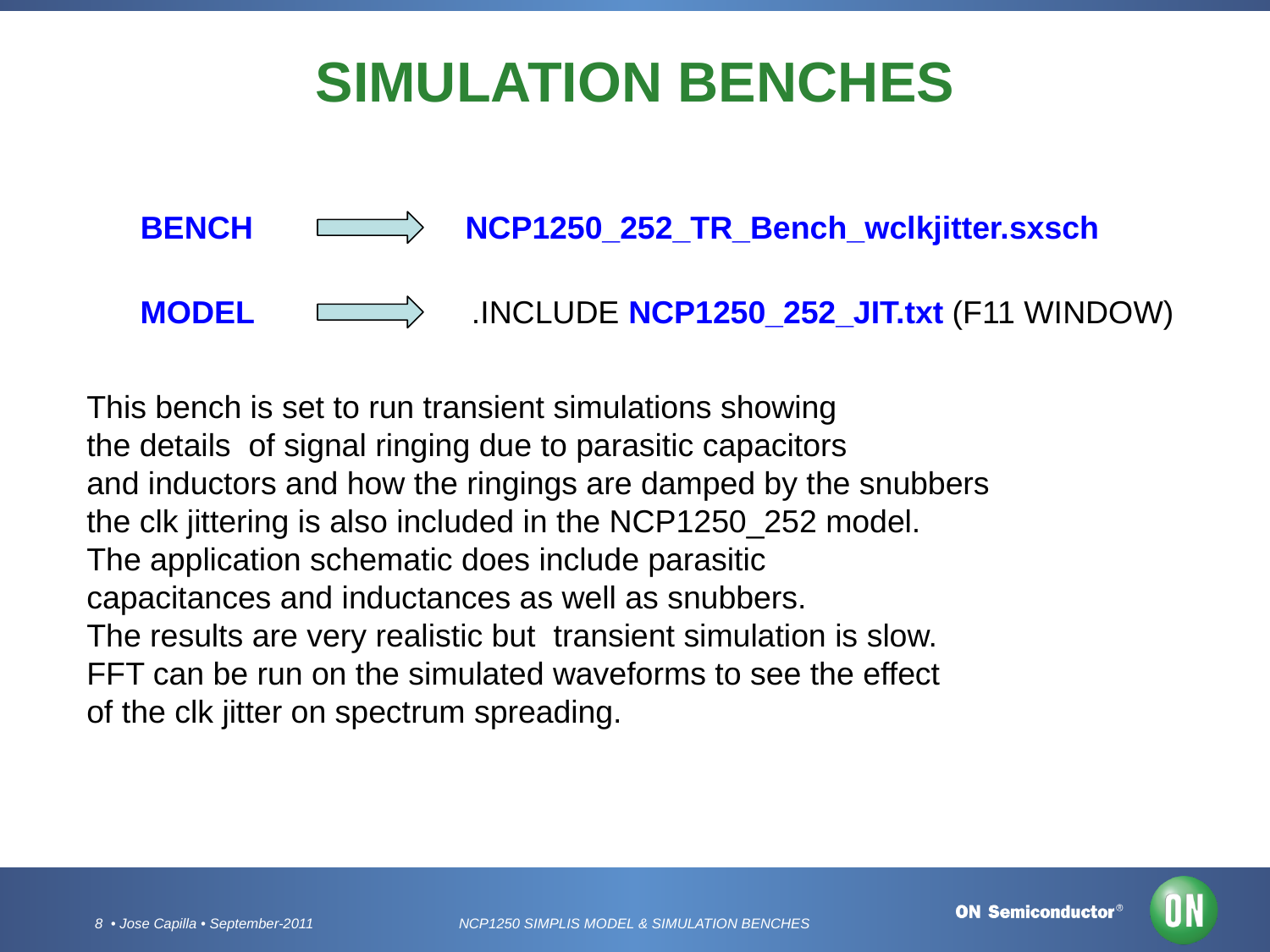

# SIMULATION BENCHES
BENCH
NCP1250_252_TR_Bench_wclkjitter.sxsch

MODEL
.INCLUDE NCP1250_252_JIT.txt (F11 WINDOW)

This bench is set to run transient simulations showing
the details  of signal ringing due to parasitic capacitors
and inductors and how the ringings are damped by the snubbers
the clk jittering is also included in the NCP1250_252 model.
The application schematic does include parasitic
capacitances and inductances as well as snubbers.
The results are very realistic but  transient simulation is slow.
FFT can be run on the simulated waveforms to see the effect
of the clk jitter on spectrum spreading.